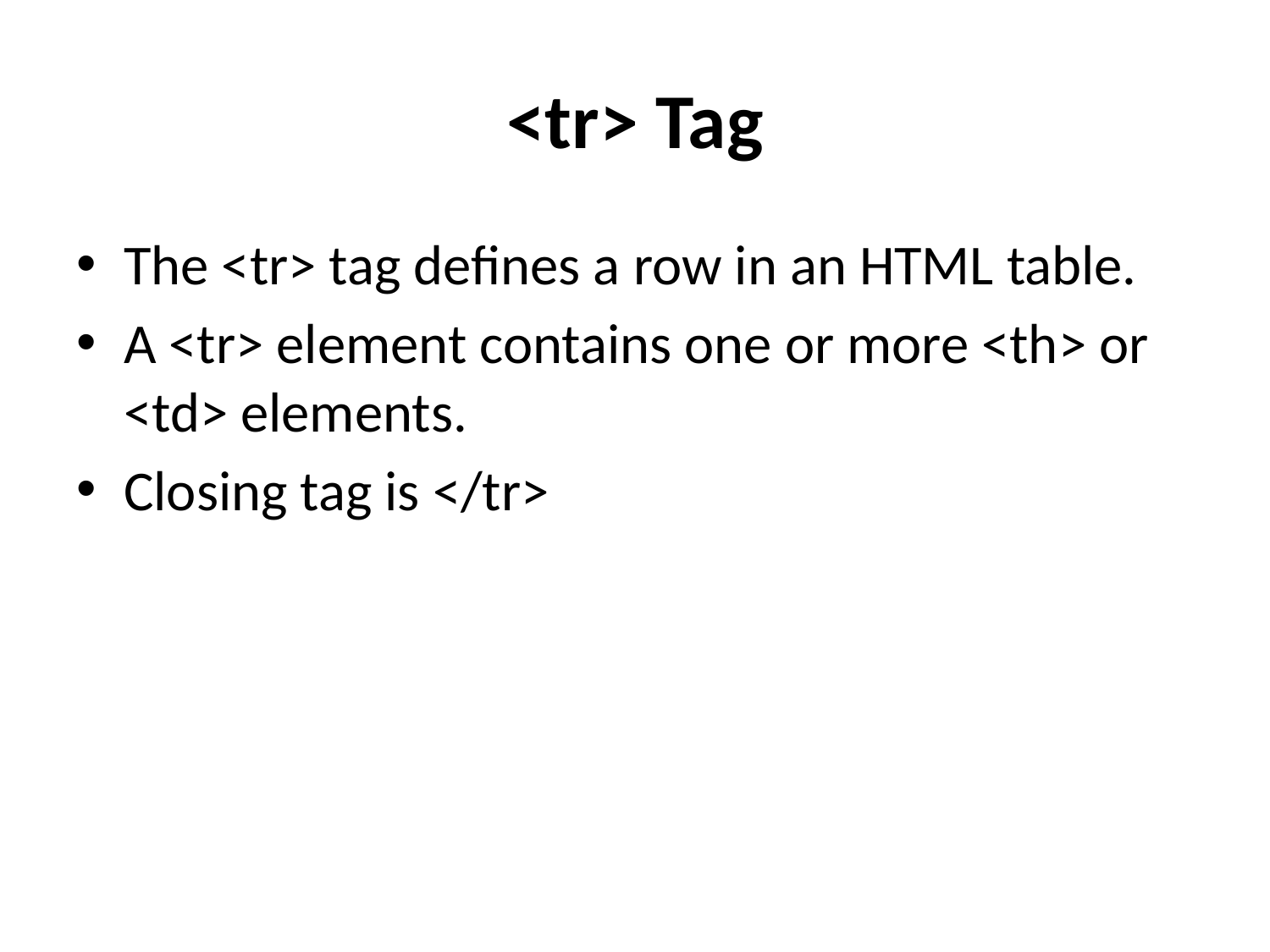

# <tr> Tag
The <tr> tag defines a row in an HTML table.
A <tr> element contains one or more <th> or <td> elements.
Closing tag is </tr>